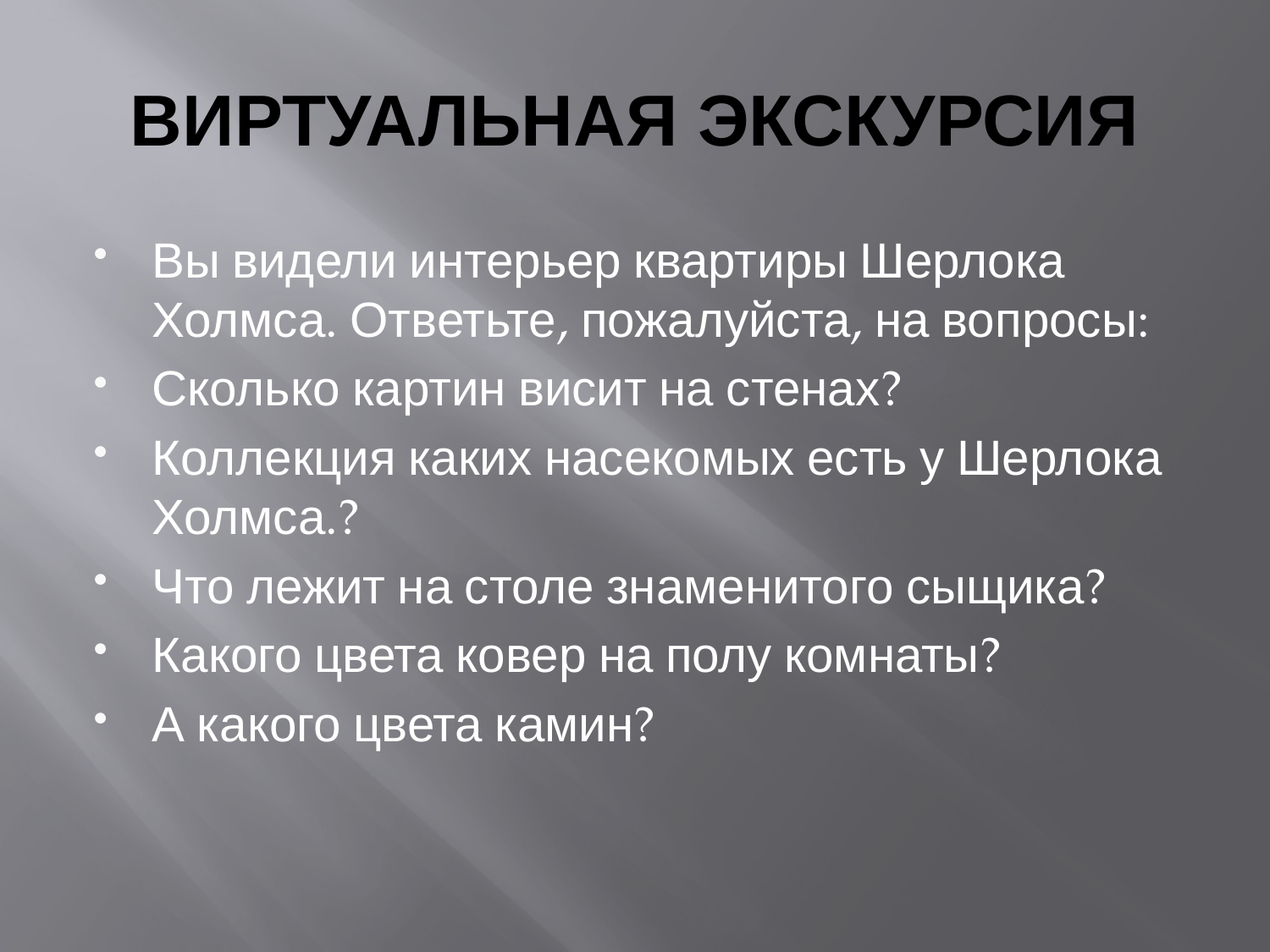

# ВИРТУАЛЬНАЯ ЭКСКУРСИЯ
Вы видели интерьер квартиры Шерлока Холмса. Ответьте, пожалуйста, на вопросы:
Сколько картин висит на стенах?
Коллекция каких насекомых есть у Шерлока Холмса.?
Что лежит на столе знаменитого сыщика?
Какого цвета ковер на полу комнаты?
А какого цвета камин?